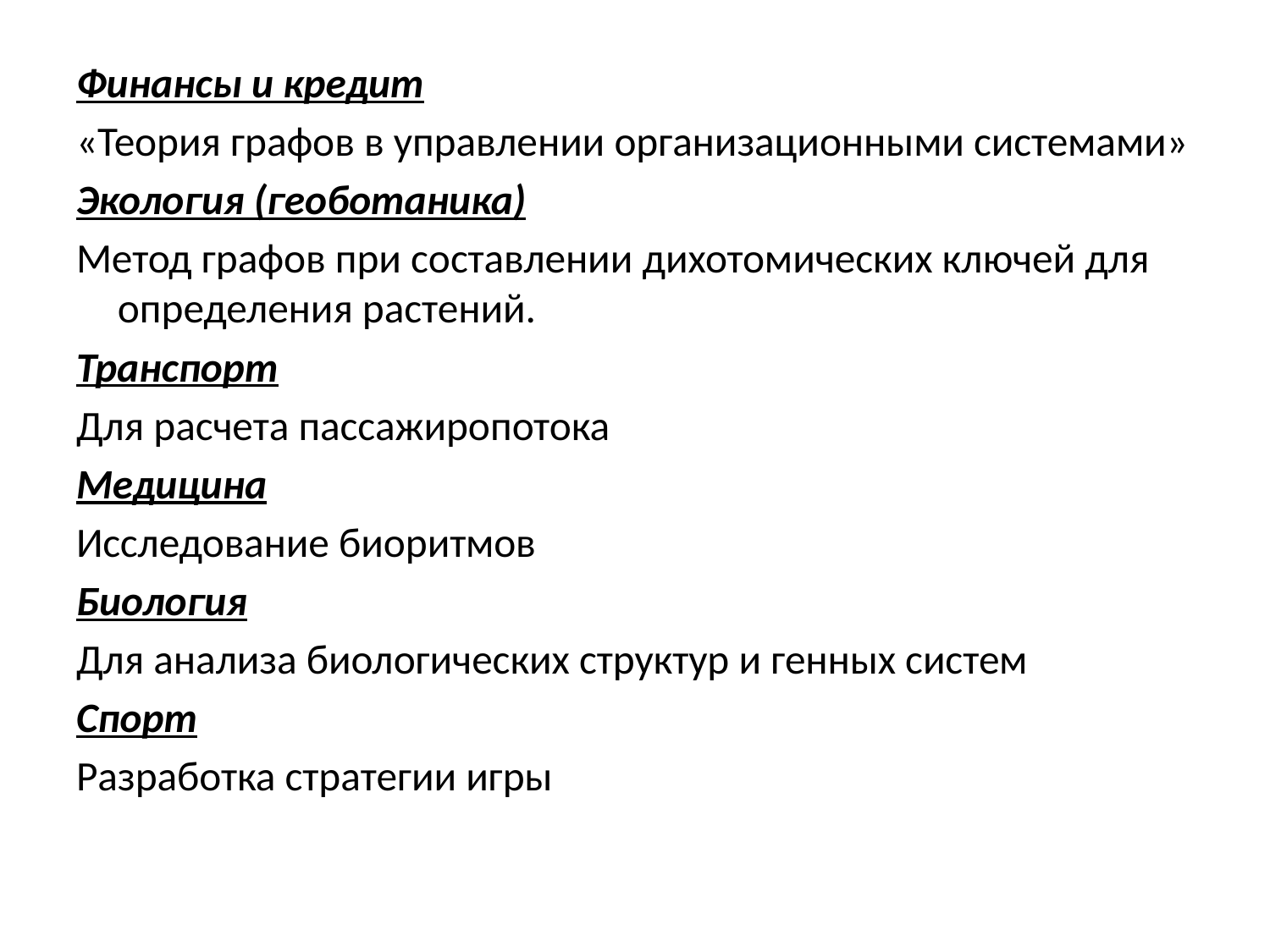

Финансы и кредит
«Теория графов в управлении организационными системами»
Экология (геоботаника)
Метод графов при составлении дихотомических ключей для определения растений.
Транспорт
Для расчета пассажиропотока
Медицина
Исследование биоритмов
Биология
Для анализа биологических структур и генных систем
Спорт
Разработка стратегии игры